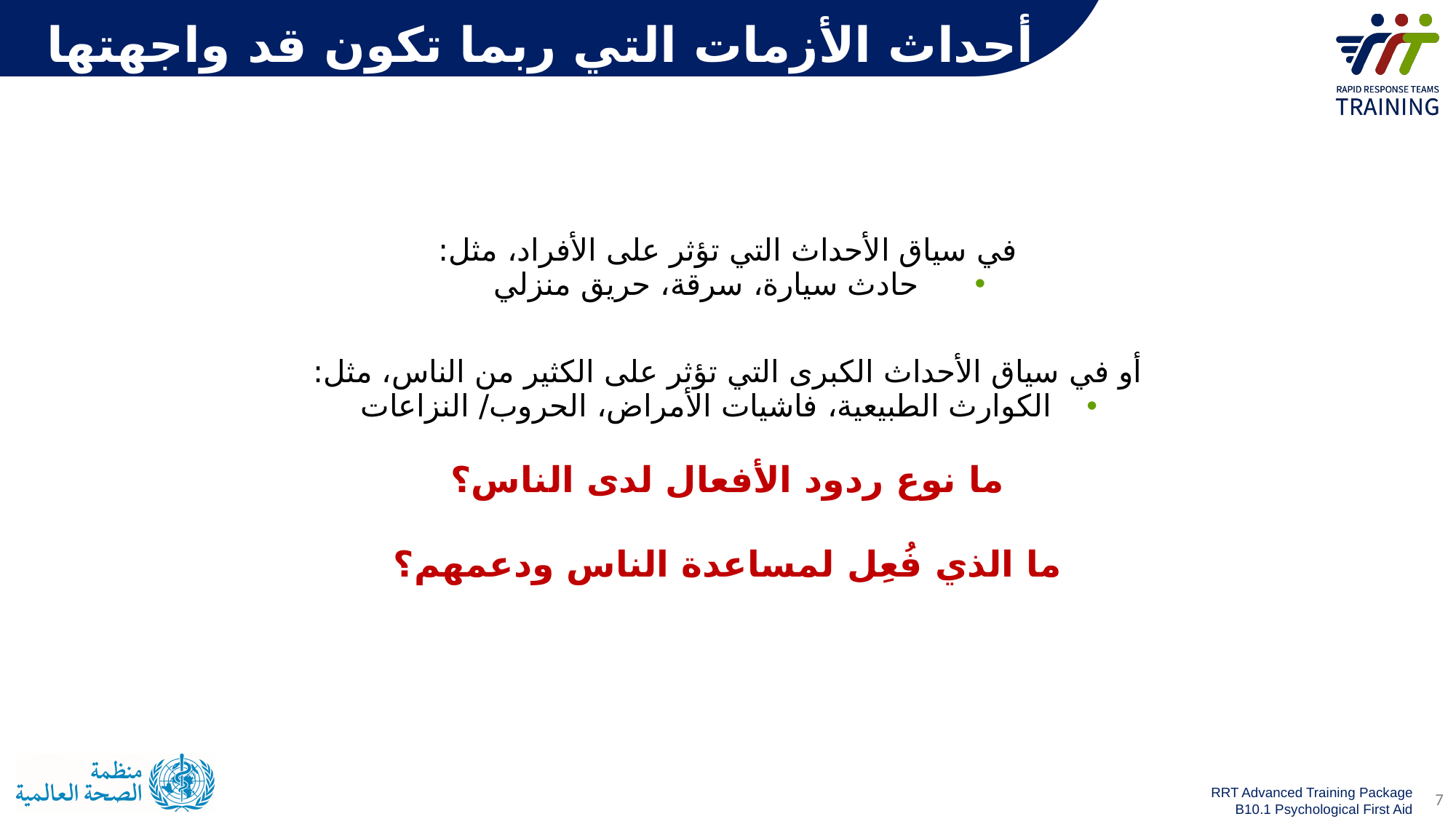

أحداث الأزمات التي ربما تكون قد واجهتها
في سياق الأحداث التي تؤثر على الأفراد، مثل:
حادث سيارة، سرقة، حريق منزلي

أو في سياق الأحداث الكبرى التي تؤثر على الكثير من الناس، مثل:
الكوارث الطبيعية، فاشيات الأمراض، الحروب/ النزاعات

ما نوع ردود الأفعال لدى الناس؟

ما الذي فُعِل لمساعدة الناس ودعمهم؟